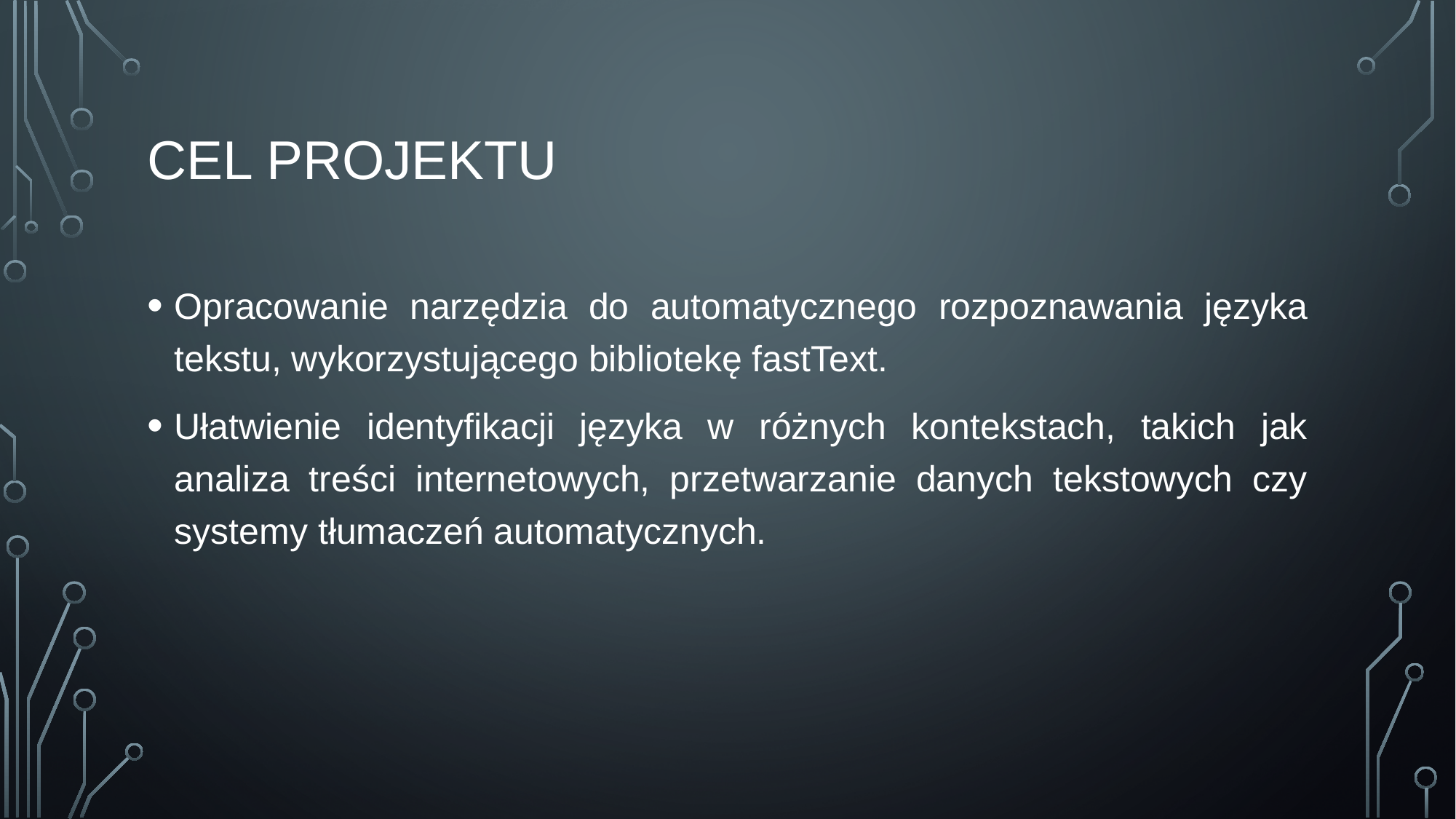

# Cel projektu
Opracowanie narzędzia do automatycznego rozpoznawania języka tekstu, wykorzystującego bibliotekę fastText.
Ułatwienie identyfikacji języka w różnych kontekstach, takich jak analiza treści internetowych, przetwarzanie danych tekstowych czy systemy tłumaczeń automatycznych.